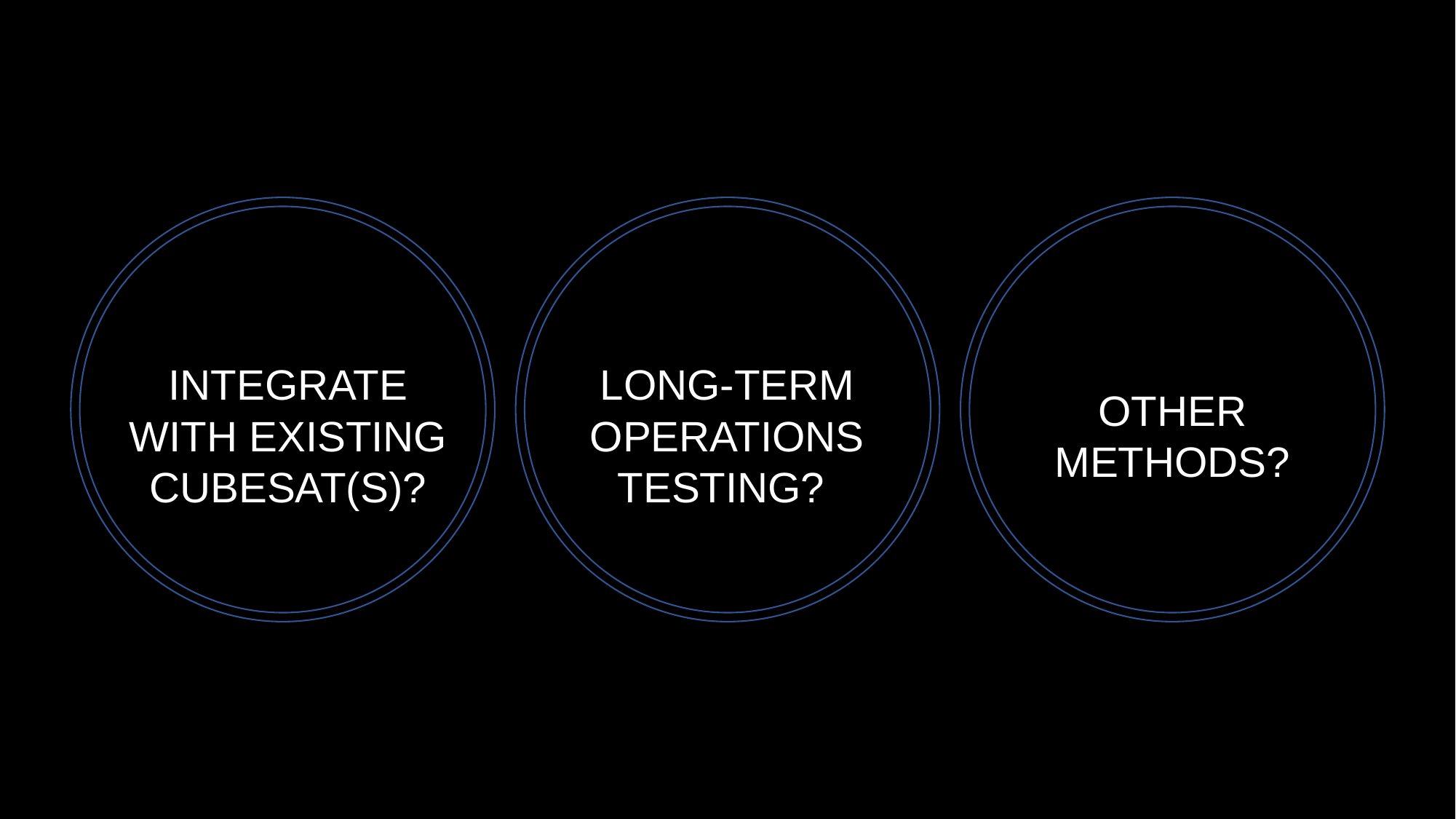

LONG-TERM
OPERATIONS
TESTING?
INTEGRATE
WITH EXISTING
CUBESAT(S)?
OTHER
METHODS?